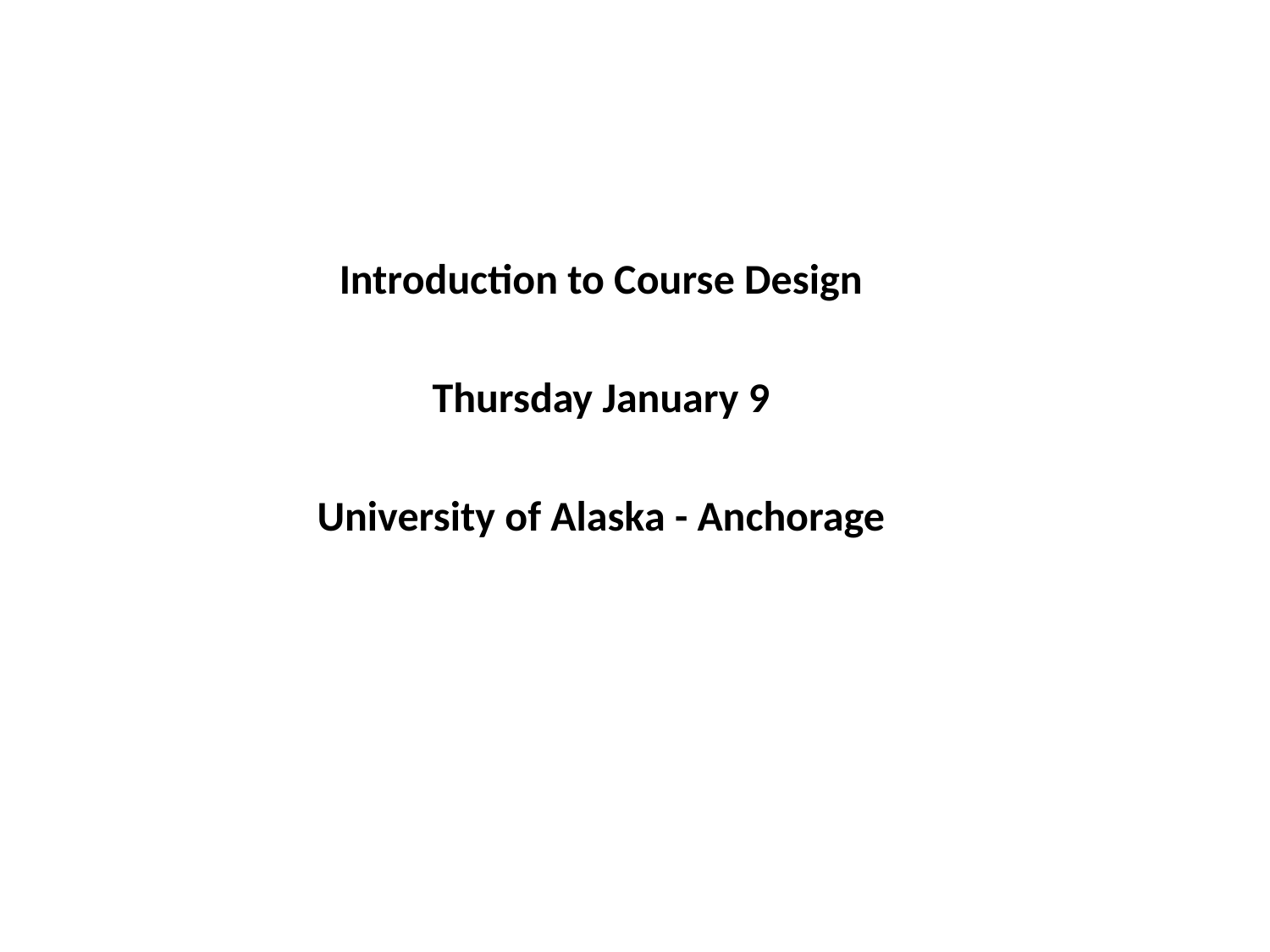

Introduction to Course Design

Thursday January 9

University of Alaska - Anchorage